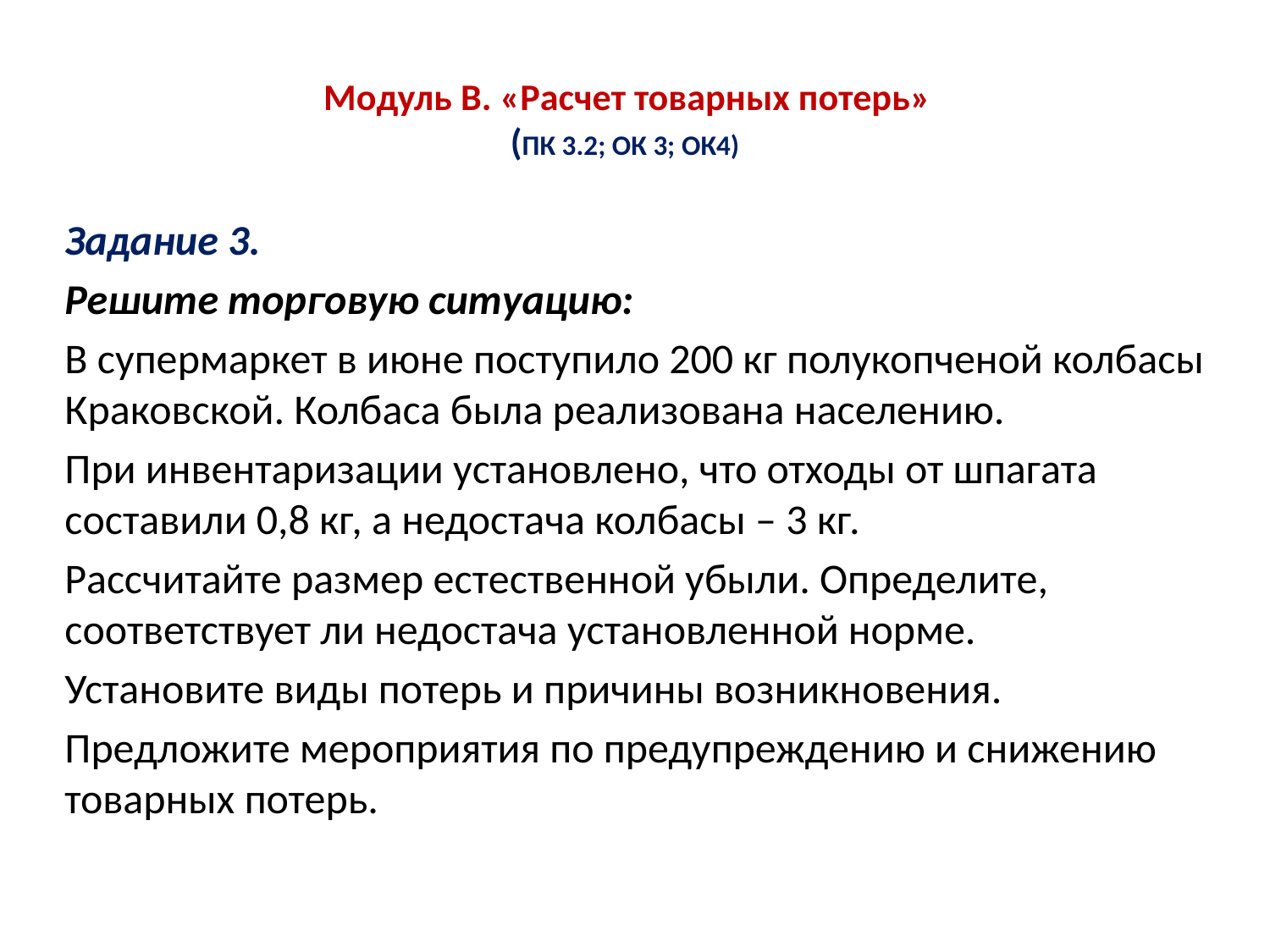

# Модуль В. «Расчет товарных потерь» (ПК 3.2; ОК 3; ОК4)
Задание 3.
Решите торговую ситуацию:
В супермаркет в июне поступило 200 кг полукопченой колбасы Краковской. Колбаса была реализована населению.
При инвентаризации установлено, что отходы от шпагата составили 0,8 кг, а недостача колбасы – 3 кг.
Рассчитайте размер естественной убыли. Определите, соответствует ли недостача установленной норме.
Установите виды потерь и причины возникновения.
Предложите мероприятия по предупреждению и снижению товарных потерь.